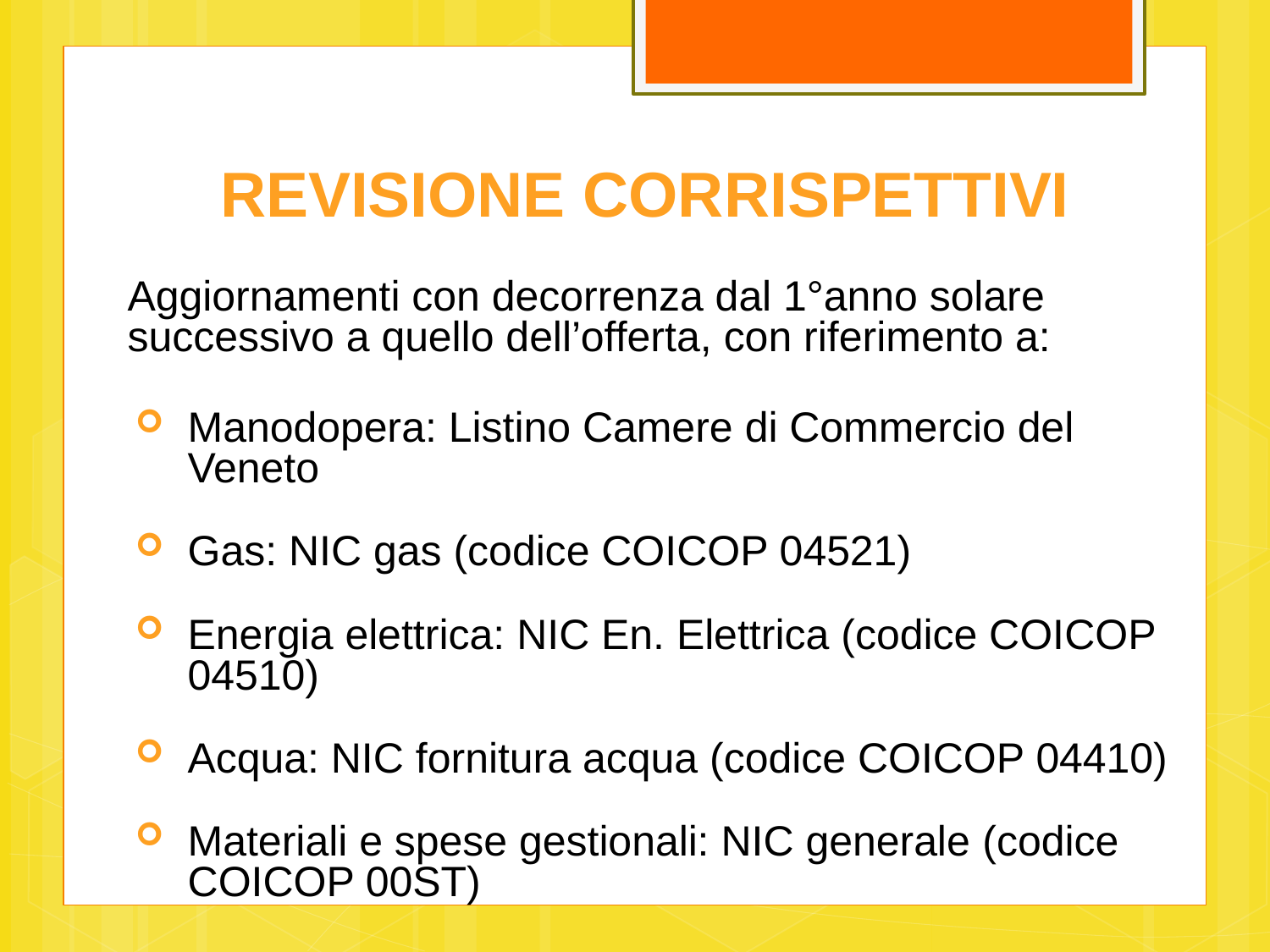

REVISIONE CORRISPETTIVI

Aggiornamenti con decorrenza dal 1°anno solare successivo a quello dell’offerta, con riferimento a:

Manodopera: Listino Camere di Commercio del Veneto

Gas: NIC gas (codice COICOP 04521)

Energia elettrica: NIC En. Elettrica (codice COICOP 04510)

Acqua: NIC fornitura acqua (codice COICOP 04410)

Materiali e spese gestionali: NIC generale (codice COICOP 00ST)